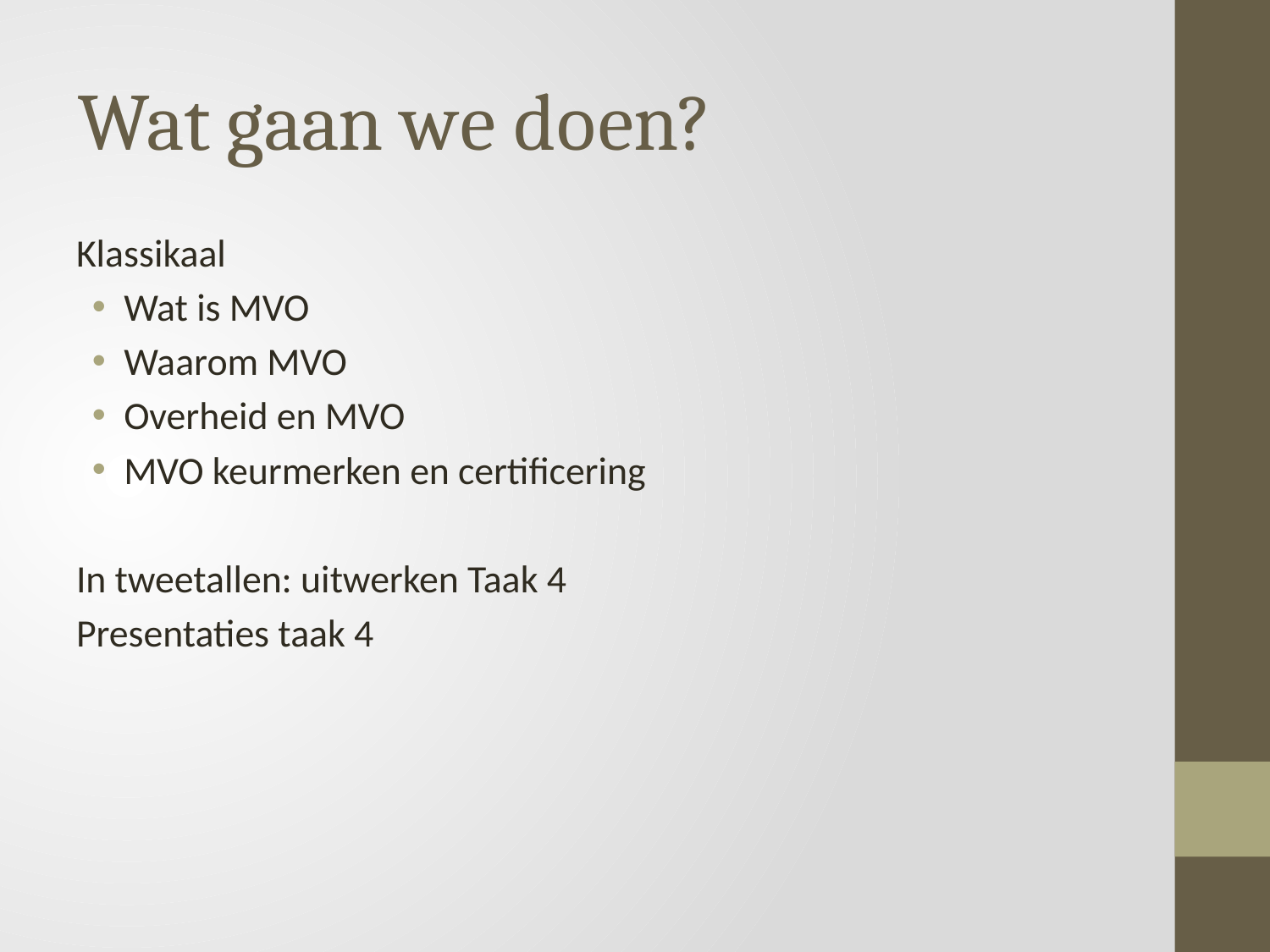

# Wat gaan we doen?
Klassikaal
Wat is MVO
Waarom MVO
Overheid en MVO
MVO keurmerken en certificering

In tweetallen: uitwerken Taak 4
Presentaties taak 4